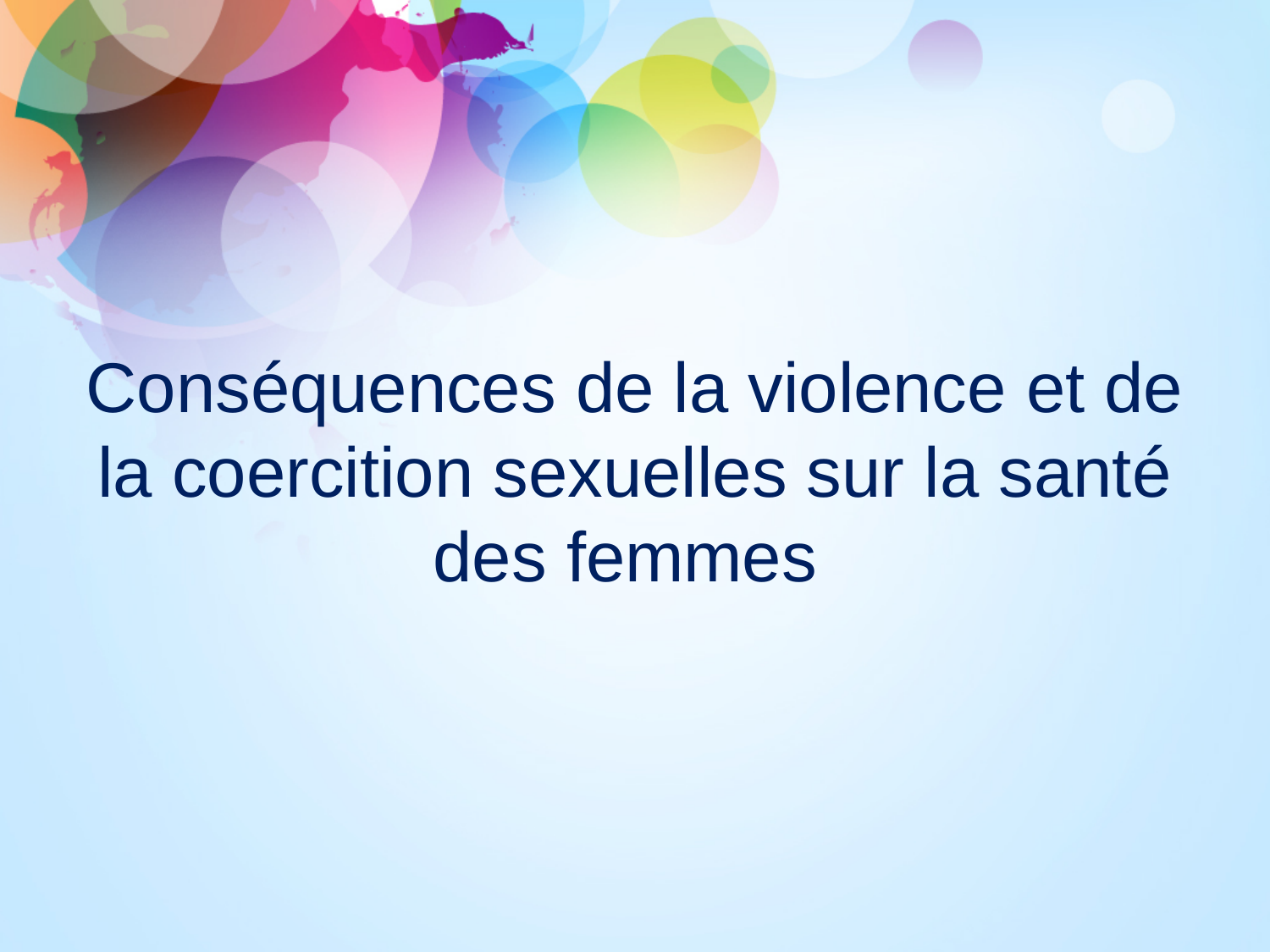

# Conséquences de la violence et de la coercition sexuelles sur la santé des femmes